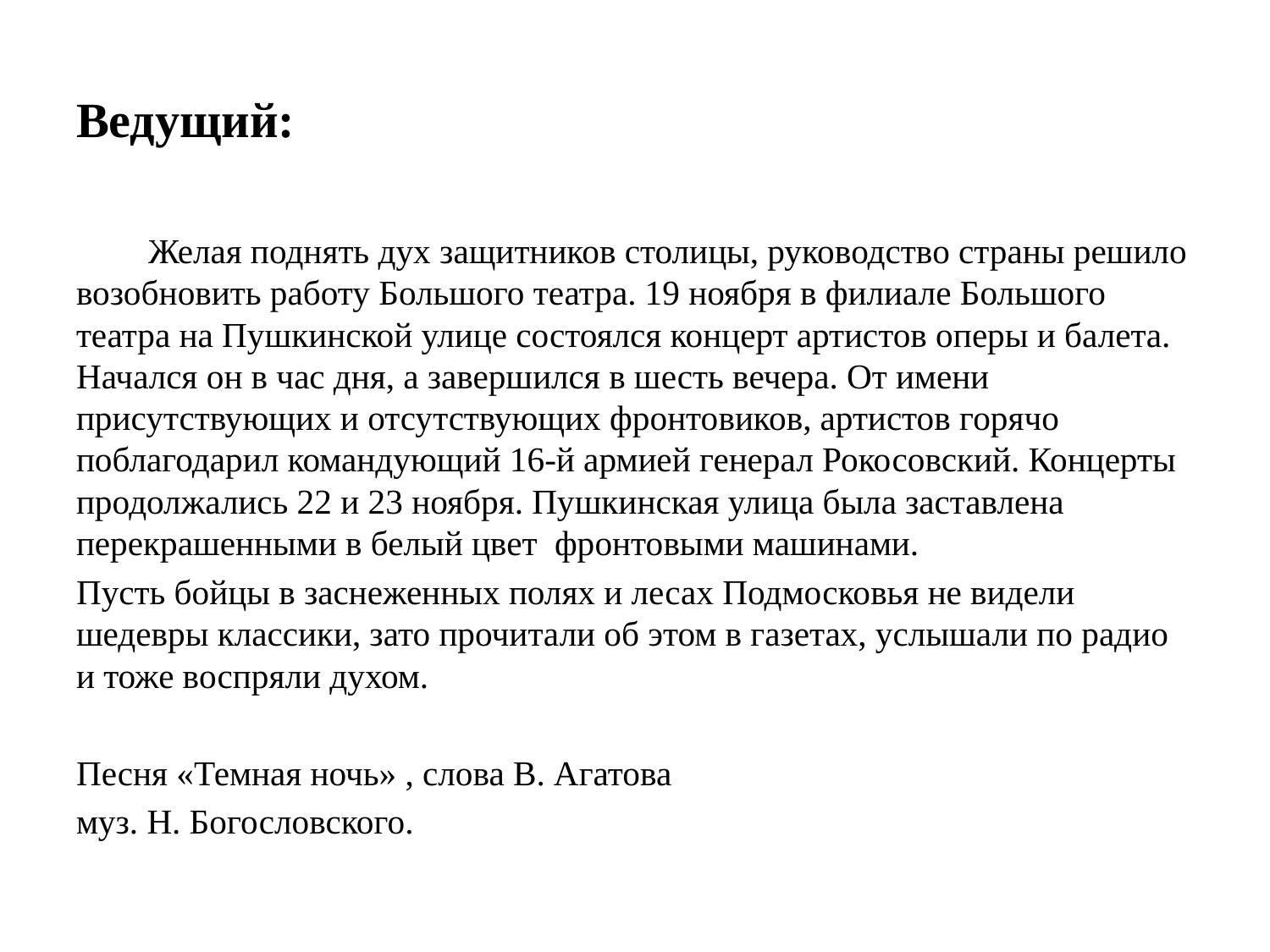

# Ведущий:
           Желая поднять дух защитников столицы, руководство страны решило возобновить работу Большого театра. 19 ноября в филиале Большого театра на Пушкинской улице состоялся концерт артистов оперы и балета. Начался он в час дня, а завершился в шесть вечера. От имени присутствующих и отсутствующих фронтовиков, артистов горячо поблагодарил командующий 16-й армией генерал Рокосовский. Концерты продолжались 22 и 23 ноября. Пушкинская улица была заставлена перекрашенными в белый цвет  фронтовыми машинами.
Пусть бойцы в заснеженных полях и лесах Подмосковья не видели шедевры классики, зато прочитали об этом в газетах, услышали по радио и тоже воспряли духом.

Песня «Темная ночь» , слова В. Агатова
муз. Н. Богословского.